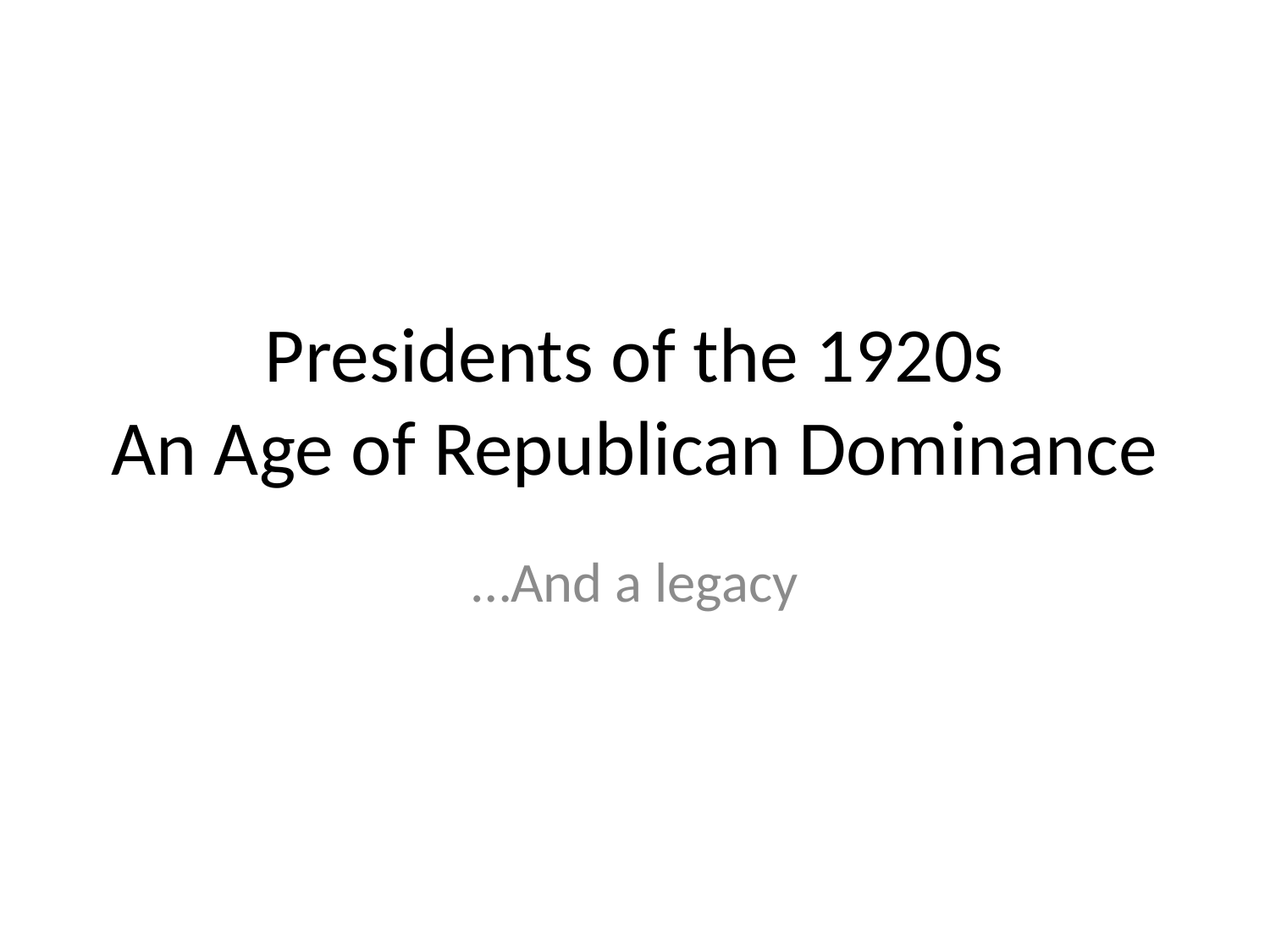

# Presidents of the 1920s An Age of Republican Dominance
…And a legacy